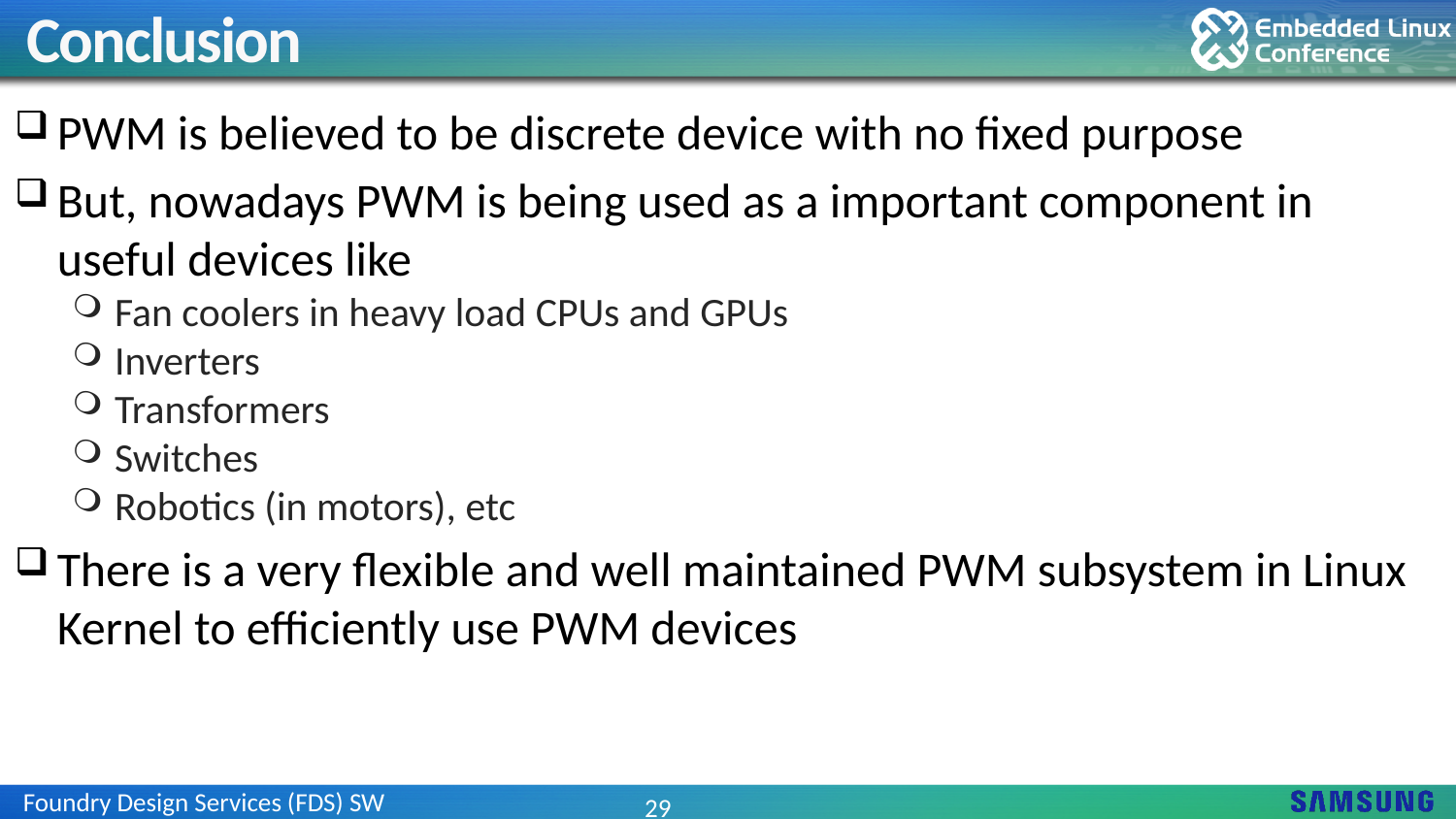

# Conclusion
PWM is believed to be discrete device with no fixed purpose
But, nowadays PWM is being used as a important component in useful devices like
Fan coolers in heavy load CPUs and GPUs
Inverters
Transformers
Switches
Robotics (in motors), etc
There is a very flexible and well maintained PWM subsystem in Linux Kernel to efficiently use PWM devices